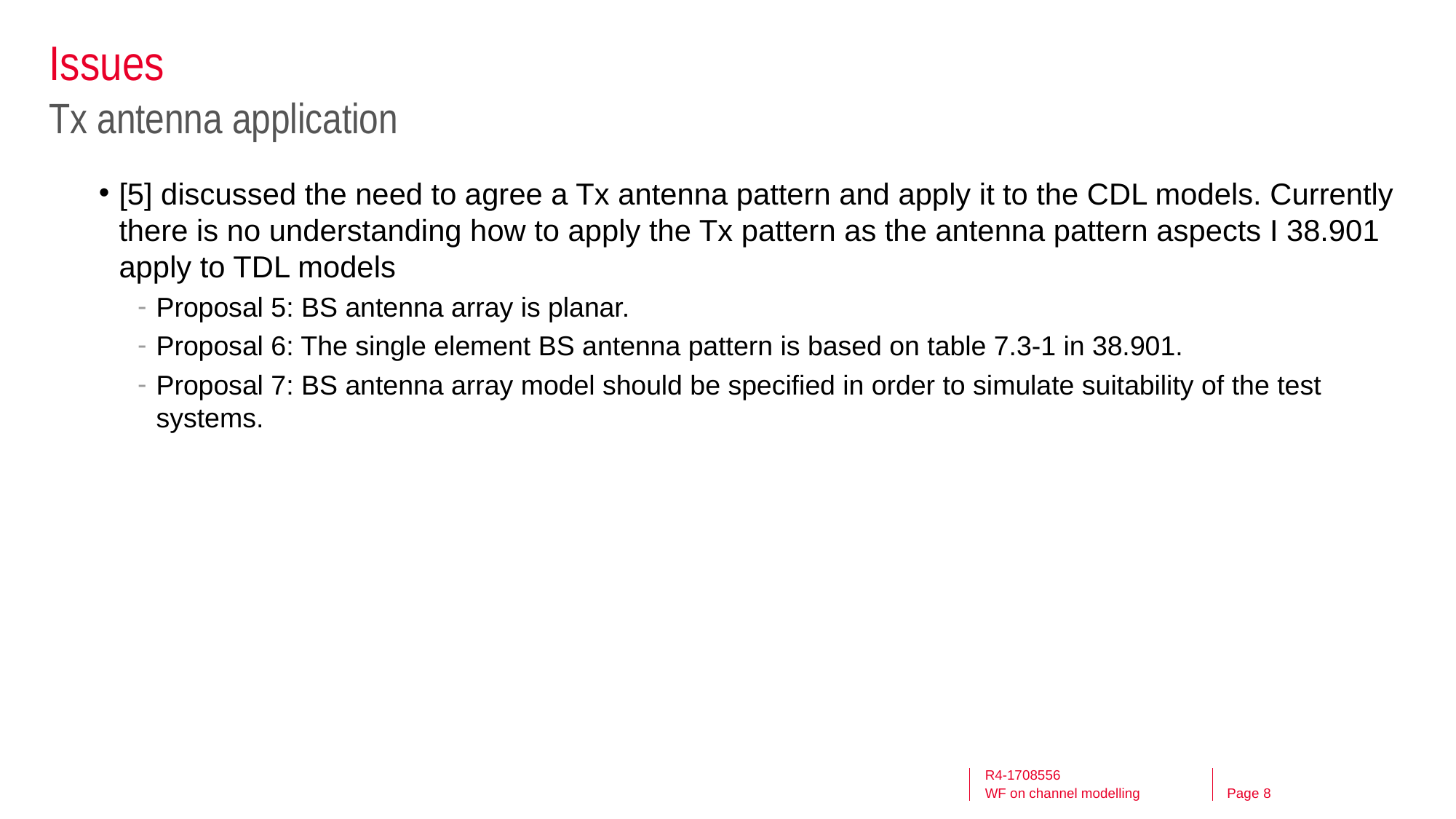

# Issues
Tx antenna application

[5] discussed the need to agree a Tx antenna pattern and apply it to the CDL models. Currently there is no understanding how to apply the Tx pattern as the antenna pattern aspects I 38.901 apply to TDL models
Proposal 5: BS antenna array is planar.
Proposal 6: The single element BS antenna pattern is based on table 7.3-1 in 38.901.
Proposal 7: BS antenna array model should be specified in order to simulate suitability of the test systems.

R4-1708556
WF on channel modelling
8